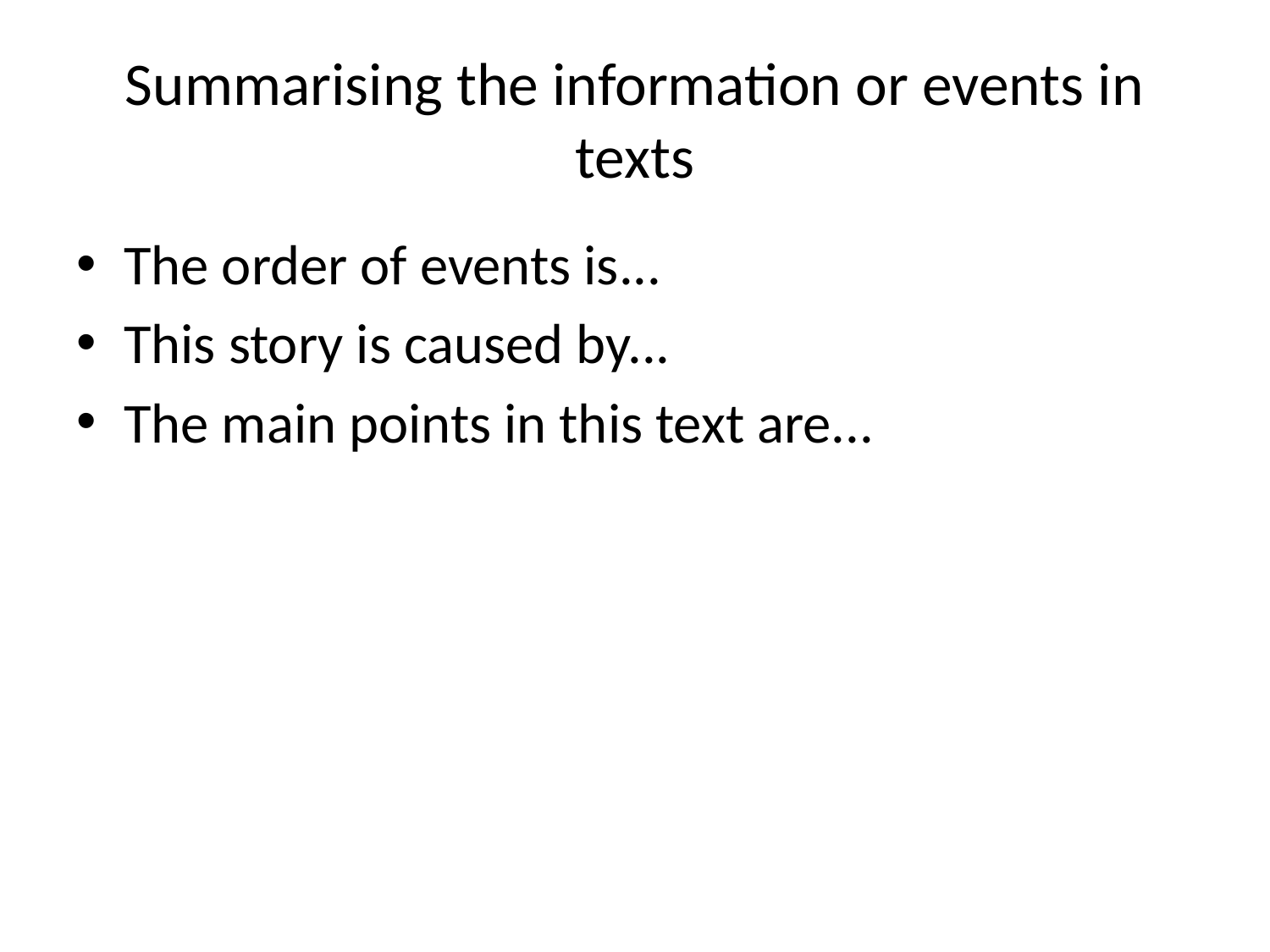

# Summarising the information or events in texts
The order of events is...
This story is caused by...
The main points in this text are...